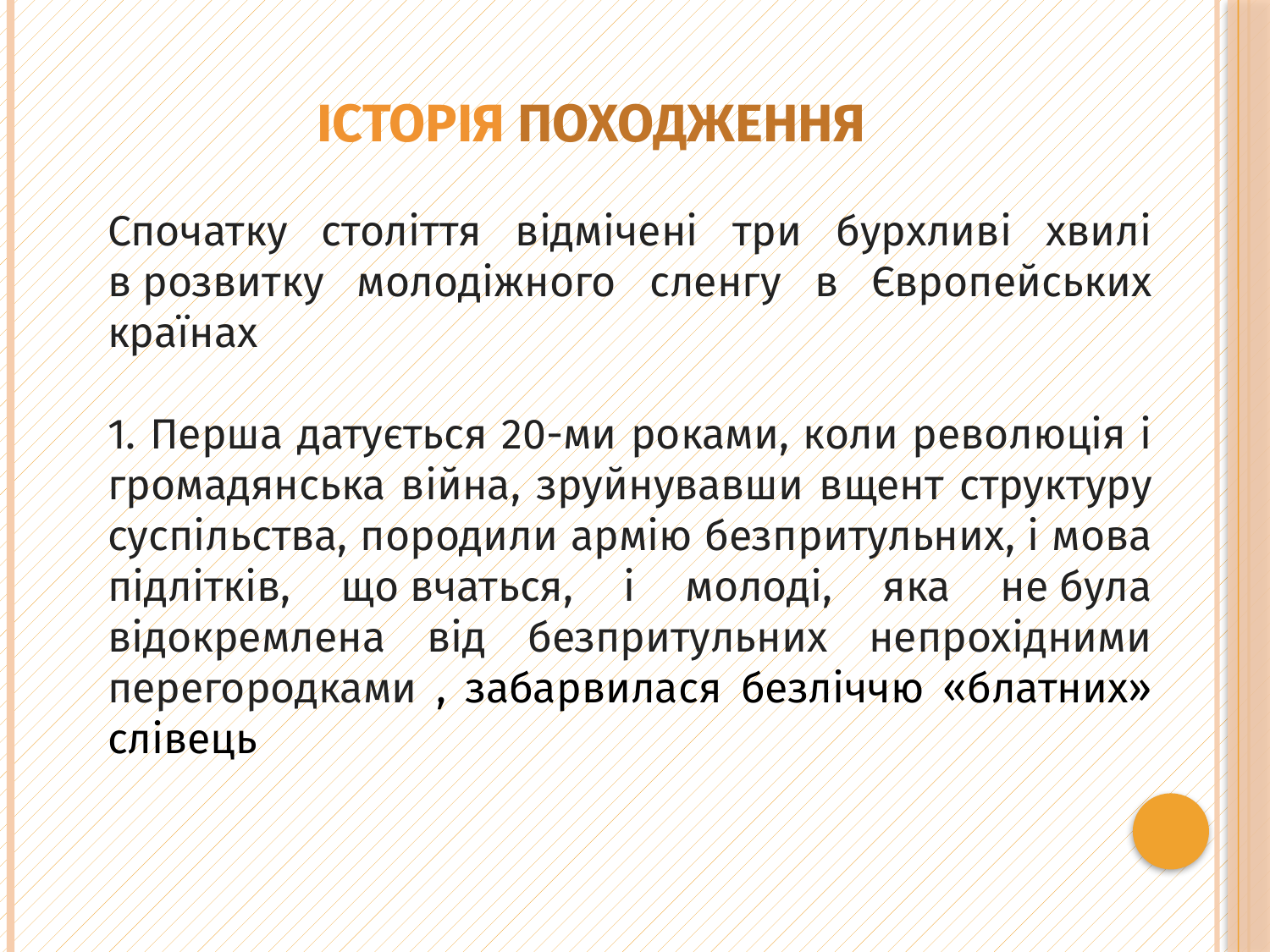

# Історія походження
Спочатку століття відмічені три бурхливі хвилі в розвитку молодіжного сленгу в Європейських країнах

1. Перша датується 20-ми роками, коли революція і громадянська війна, зруйнувавши вщент структуру суспільства, породили армію безпритульних, і мова підлітків, що вчаться, і молоді, яка не була відокремлена від безпритульних непрохідними перегородками , забарвилася безліччю «блатних» слівець